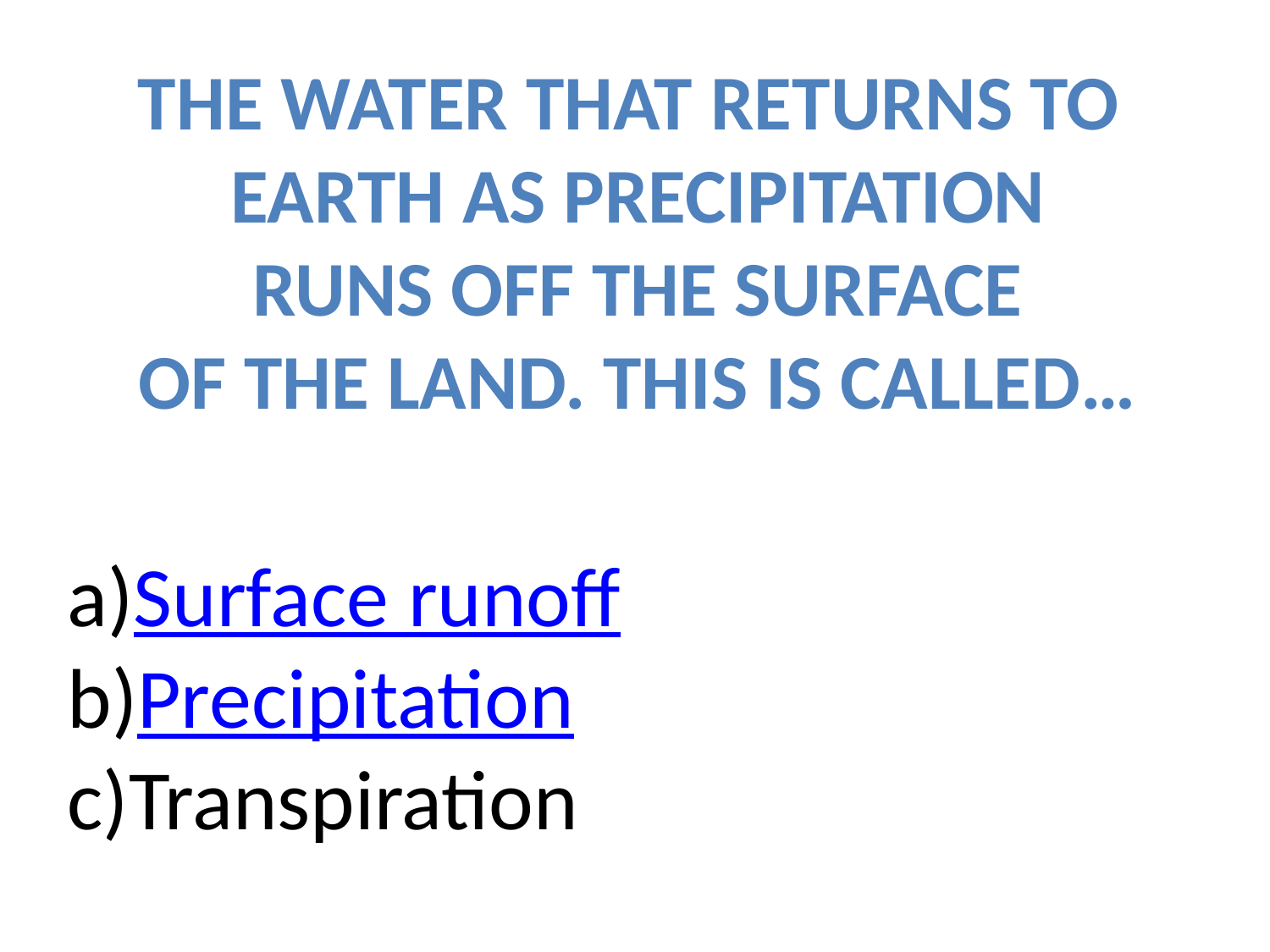

the water that returns to
Earth as precipitation
 runs off the surface
of the land. THIS IS CALLED…
Surface runoff
Precipitation
Transpiration